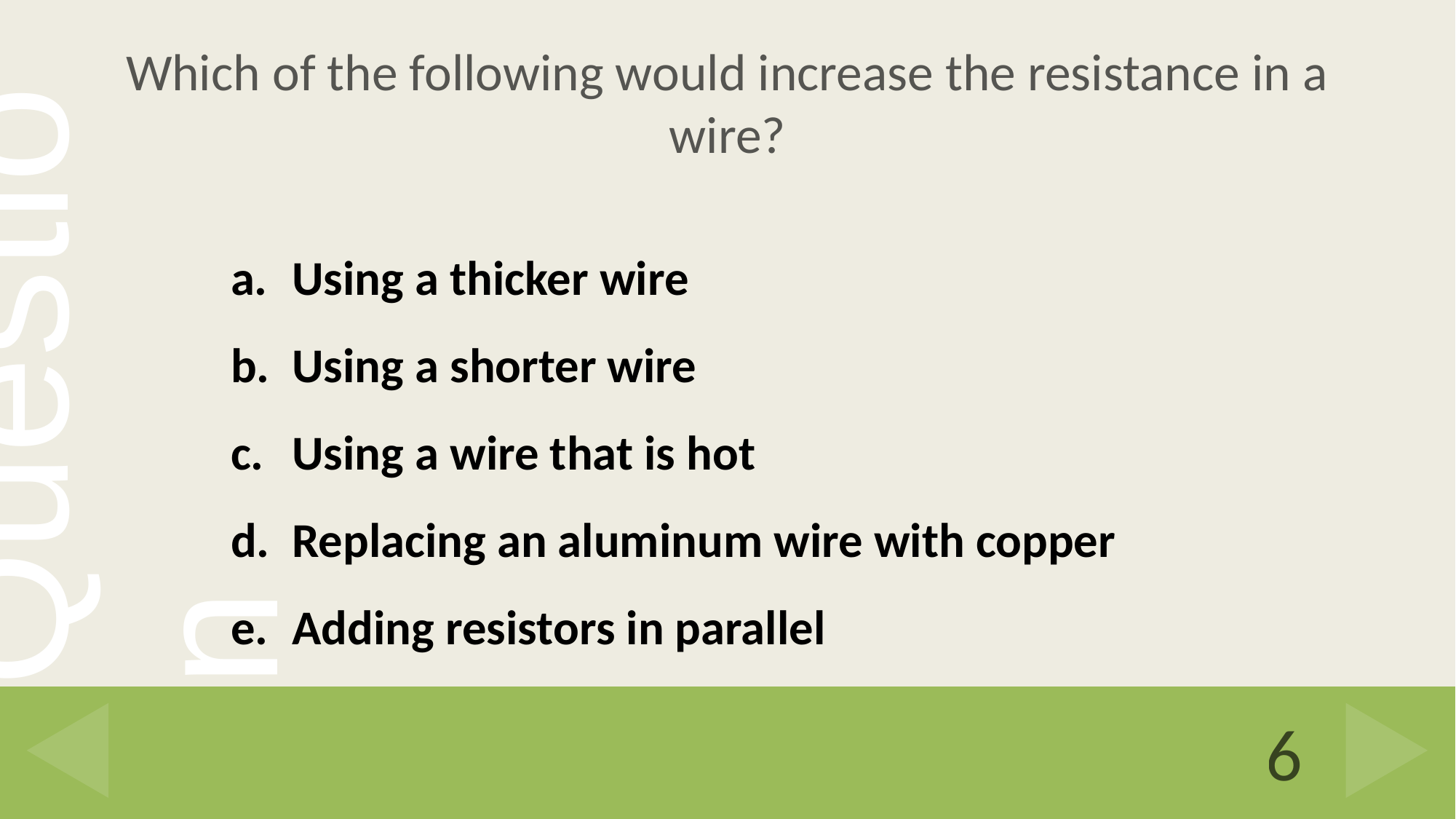

# Which of the following would increase the resistance in a wire?
Using a thicker wire
Using a shorter wire
Using a wire that is hot
Replacing an aluminum wire with copper
Adding resistors in parallel
6